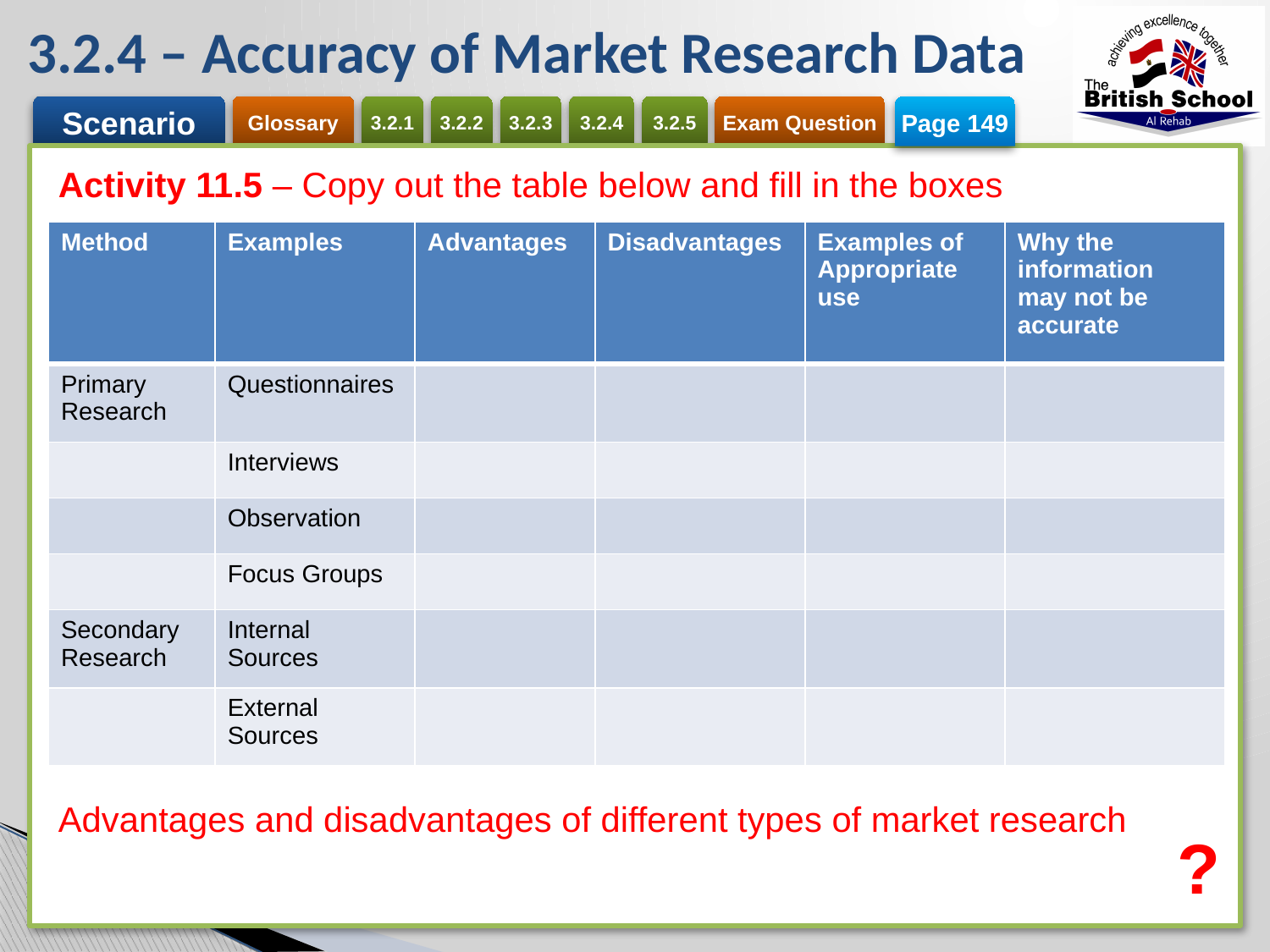

# 3.2.4 – Accuracy of Market Research Data
Page 149
Activity 11.5 – Copy out the table below and fill in the boxes

Advantages and disadvantages of different types of market research
| Method | Examples | Advantages | Disadvantages | Examples of Appropriate use | Why the information may not be accurate |
| --- | --- | --- | --- | --- | --- |
| Primary Research | Questionnaires |  |  |  |  |
|  | Interviews |  |  |  |  |
|  | Observation |  |  |  |  |
|  | Focus Groups |  |  |  |  |
| Secondary Research | Internal Sources |  |  |  |  |
|  | External Sources |  |  |  |  |
?